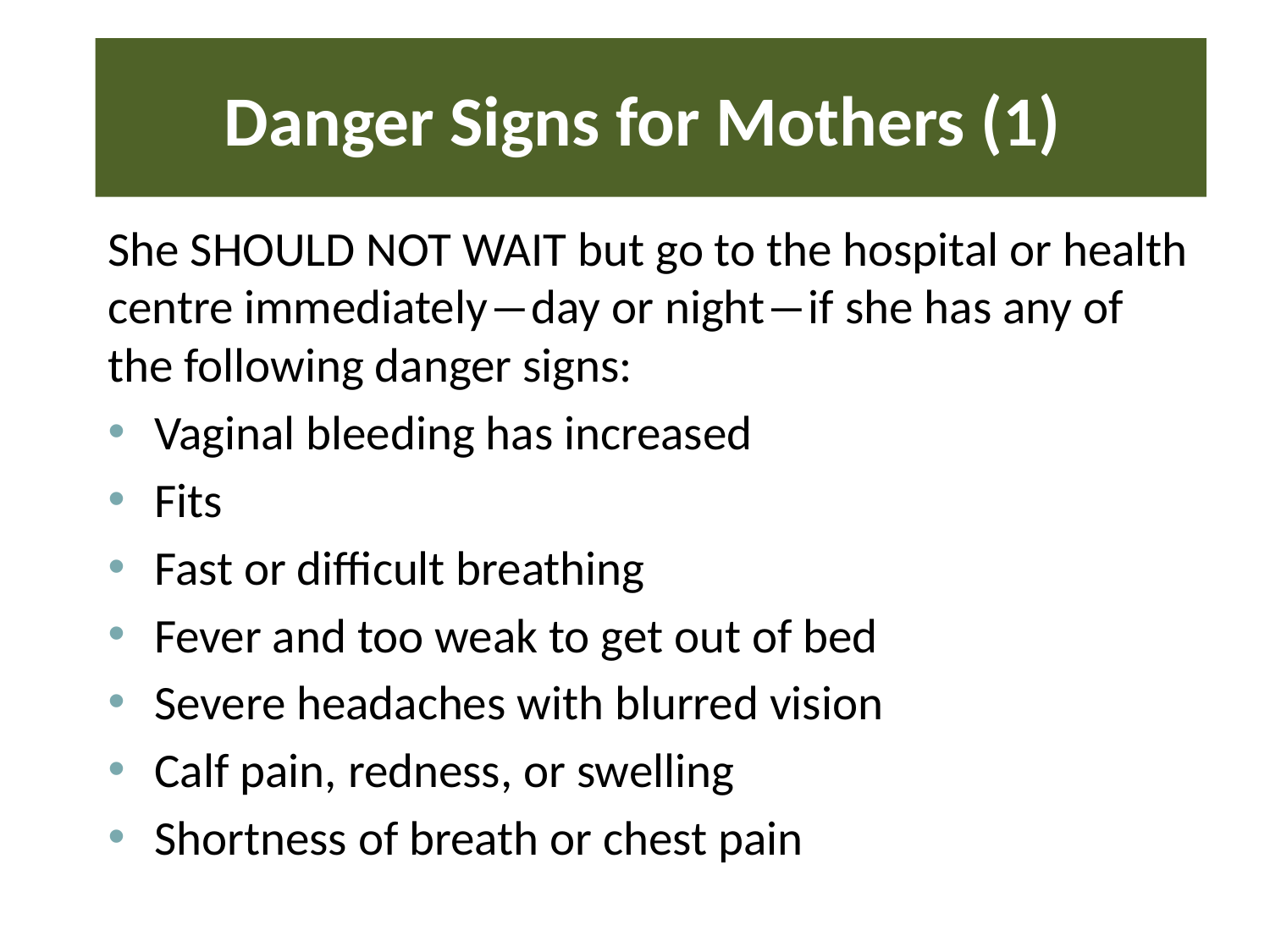

# Danger Signs for Mothers (1)
She SHOULD NOT WAIT but go to the hospital or health centre immediately―day or night―if she has any of the following danger signs:
Vaginal bleeding has increased
Fits
Fast or difficult breathing
Fever and too weak to get out of bed
Severe headaches with blurred vision
Calf pain, redness, or swelling
Shortness of breath or chest pain